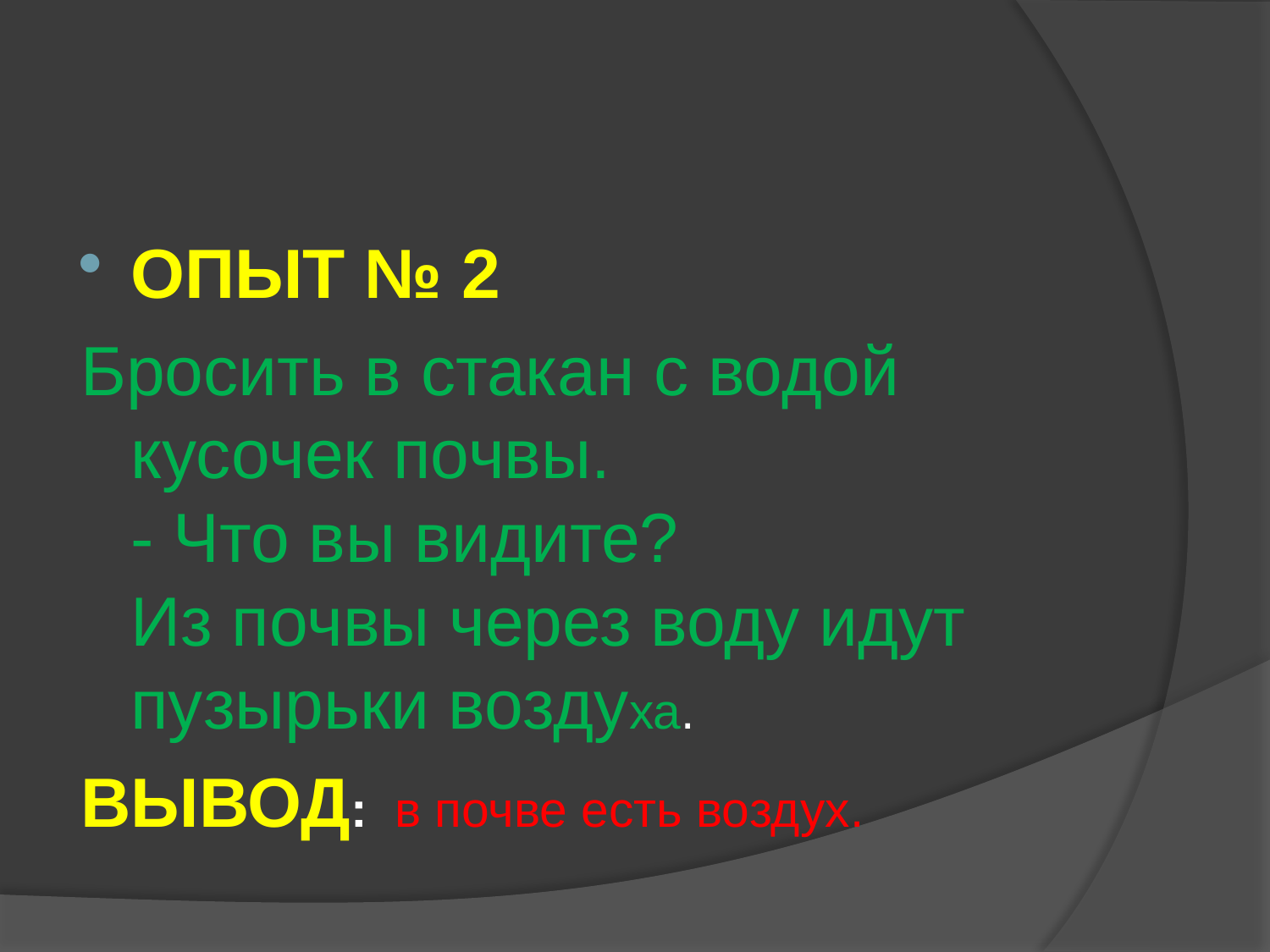

#
ОПЫТ № 2
Бросить в стакан с водой кусочек почвы.
- Что вы видите?
Из почвы через воду идут пузырьки воздуха.
ВЫВОД:  в почве есть воздух.